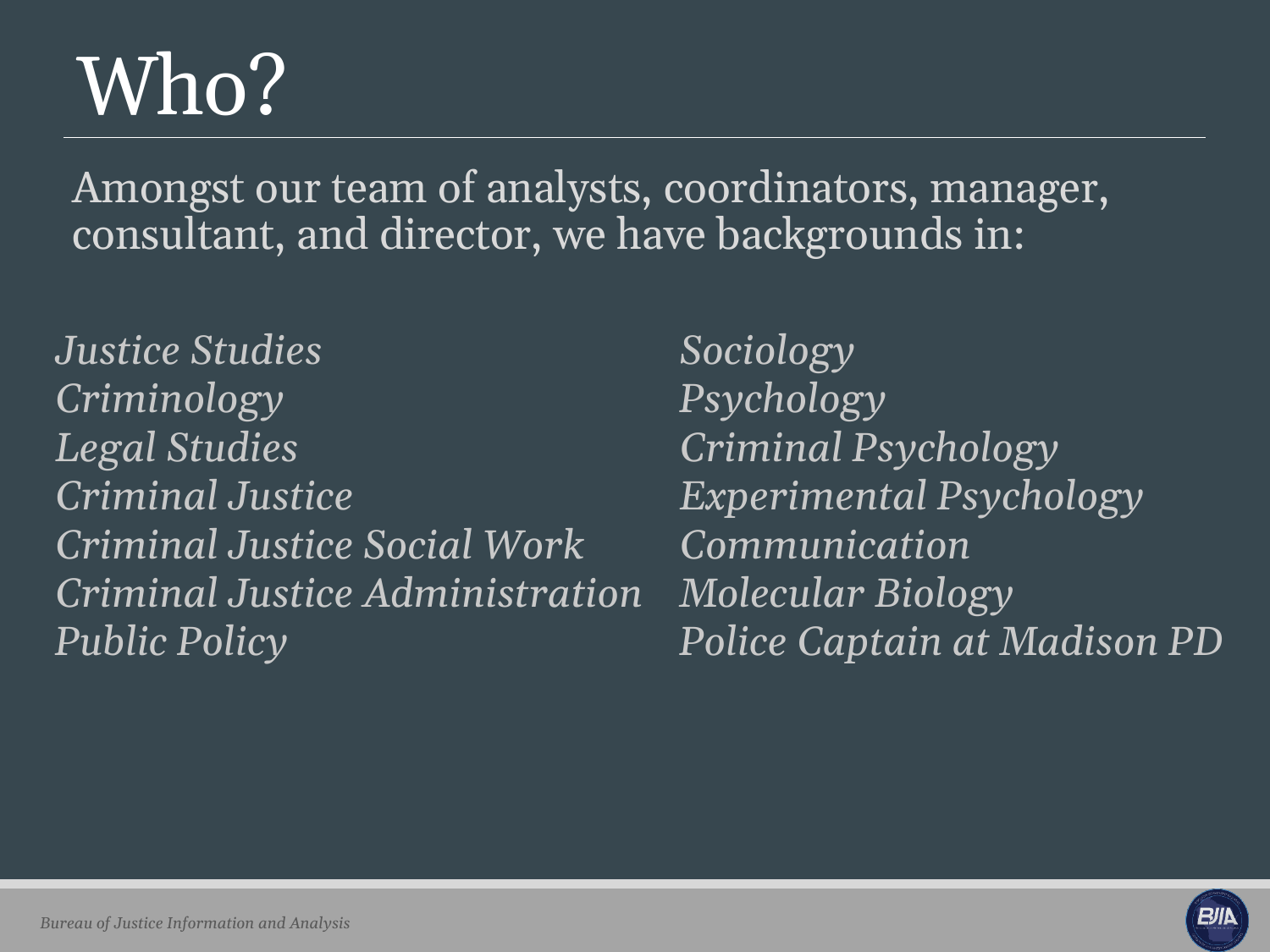

# Who?
Amongst our team of analysts, coordinators, manager, consultant, and director, we have backgrounds in:

Justice Studies
Criminology
Legal Studies
Criminal Justice
Criminal Justice Social Work
Criminal Justice Administration
Public Policy
Sociology
Psychology
Criminal Psychology
Experimental Psychology
Communication
Molecular Biology
Police Captain at Madison PD